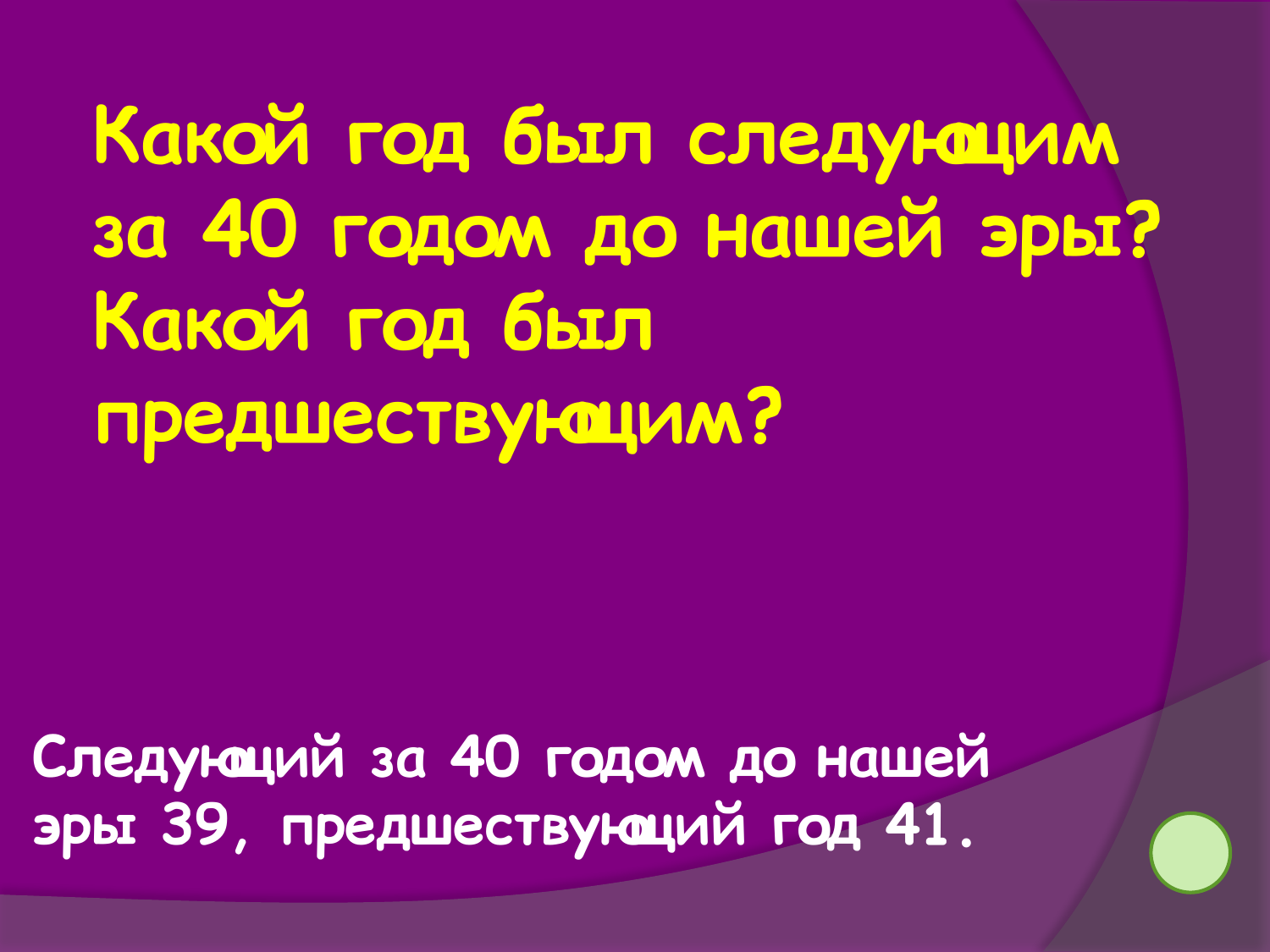

Какой год был следующим за 40 годом до нашей эры? Какой год был предшествующим?
Следующий за 40 годом до нашей эры 39, предшествующий год 41.